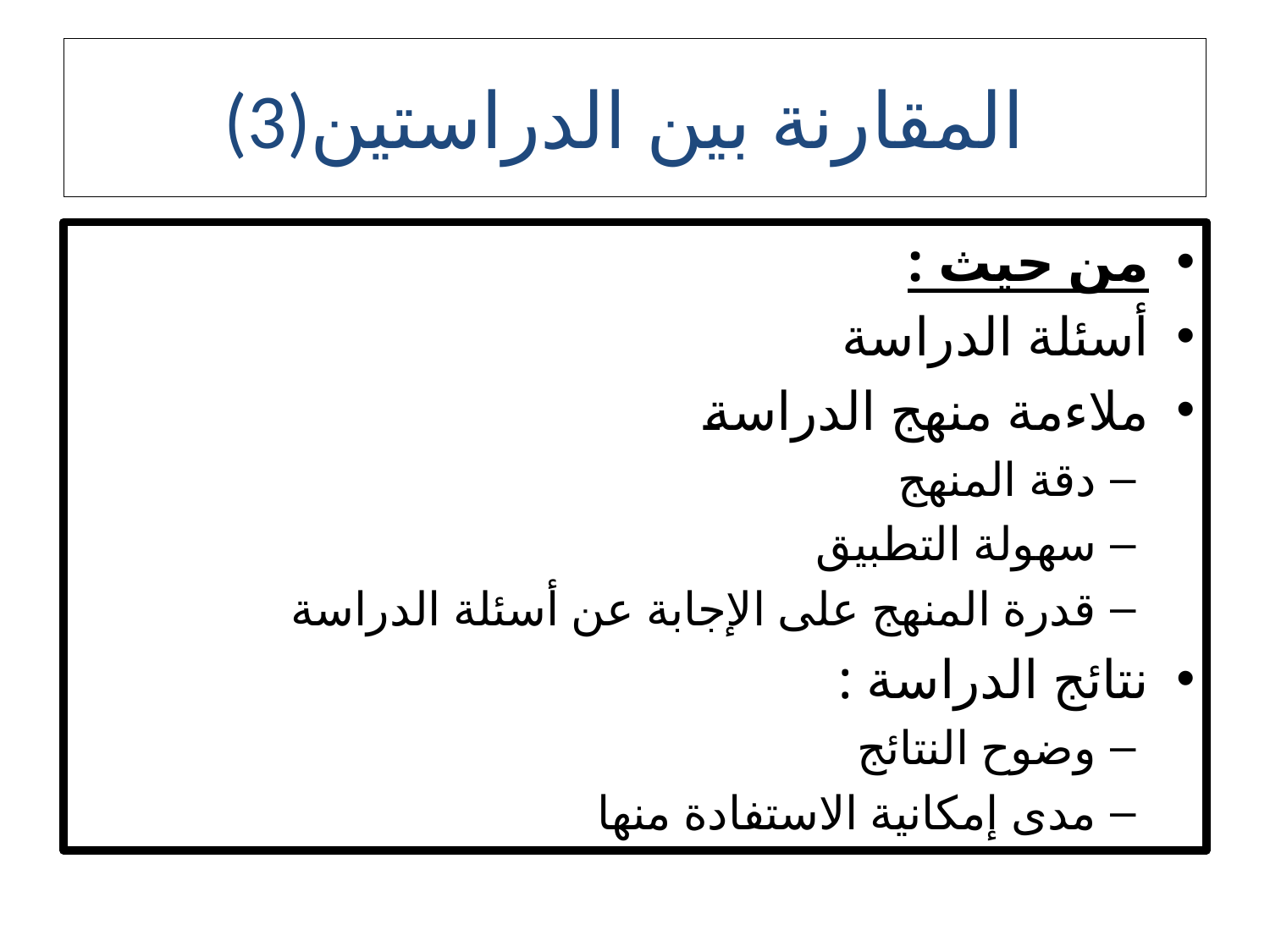

# (3)المقارنة بين الدراستين
من حيث :
أسئلة الدراسة
ملاءمة منهج الدراسة
دقة المنهج
سهولة التطبيق
قدرة المنهج على الإجابة عن أسئلة الدراسة
نتائج الدراسة :
وضوح النتائج
مدى إمكانية الاستفادة منها